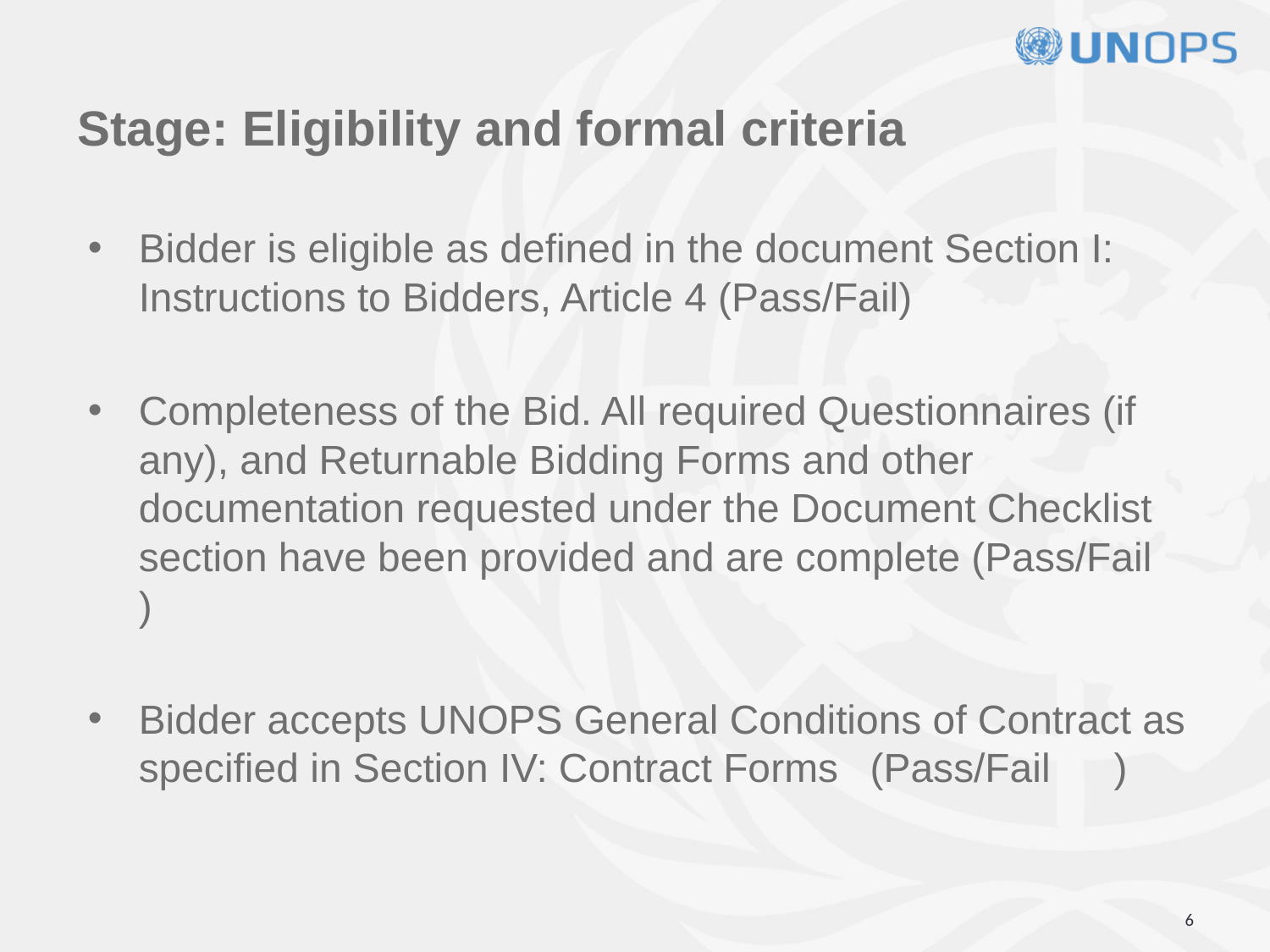

# Stage: Eligibility and formal criteria
Bidder is eligible as defined in the document Section I: Instructions to Bidders, Article 4 (Pass/Fail)

Completeness of the Bid. All required Questionnaires (if any), and Returnable Bidding Forms and other documentation requested under the Document Checklist section have been provided and are complete (Pass/Fail	)

Bidder accepts UNOPS General Conditions of Contract as specified in Section IV: Contract Forms	(Pass/Fail	)
6